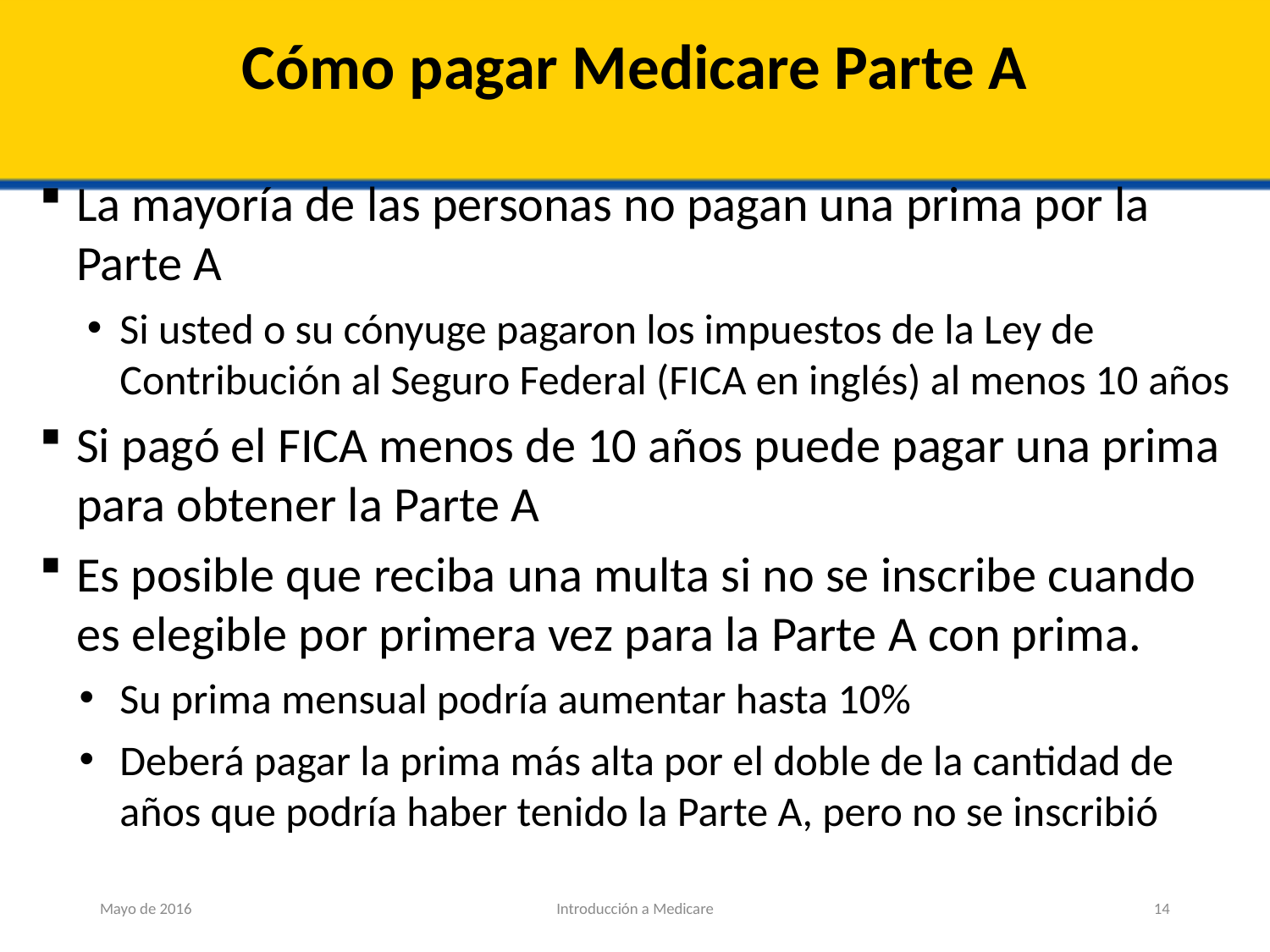

# Cómo pagar Medicare Parte A
La mayoría de las personas no pagan una prima por la Parte A
Si usted o su cónyuge pagaron los impuestos de la Ley de Contribución al Seguro Federal (FICA en inglés) al menos 10 años
Si pagó el FICA menos de 10 años puede pagar una prima para obtener la Parte A
Es posible que reciba una multa si no se inscribe cuando es elegible por primera vez para la Parte A con prima.
Su prima mensual podría aumentar hasta 10%
Deberá pagar la prima más alta por el doble de la cantidad de años que podría haber tenido la Parte A, pero no se inscribió

Mayo de 2016
Introducción a Medicare
14